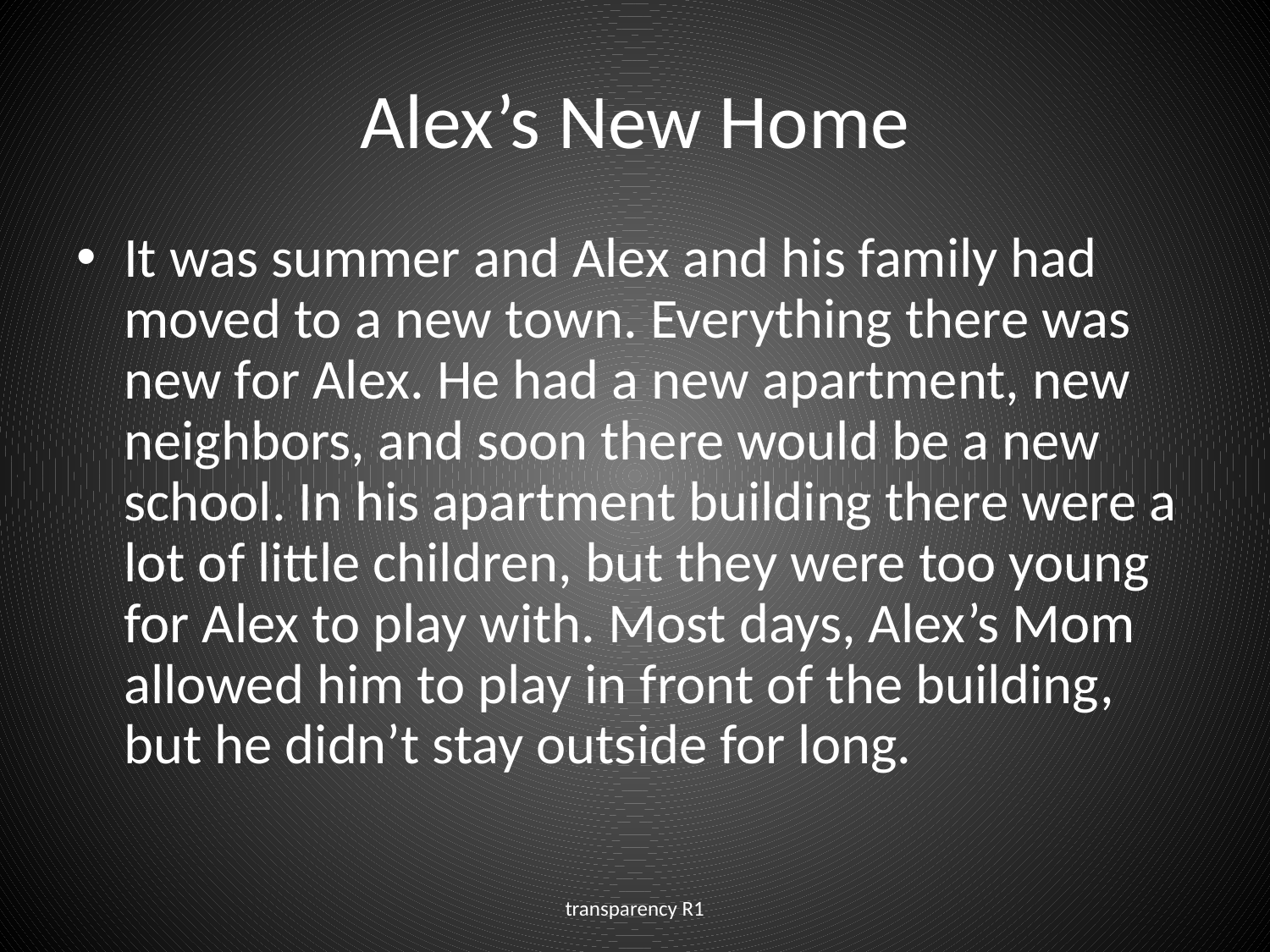

# Alex’s New Home
It was summer and Alex and his family had moved to a new town. Everything there was new for Alex. He had a new apartment, new neighbors, and soon there would be a new school. In his apartment building there were a lot of little children, but they were too young for Alex to play with. Most days, Alex’s Mom allowed him to play in front of the building, but he didn’t stay outside for long.

transparency R1